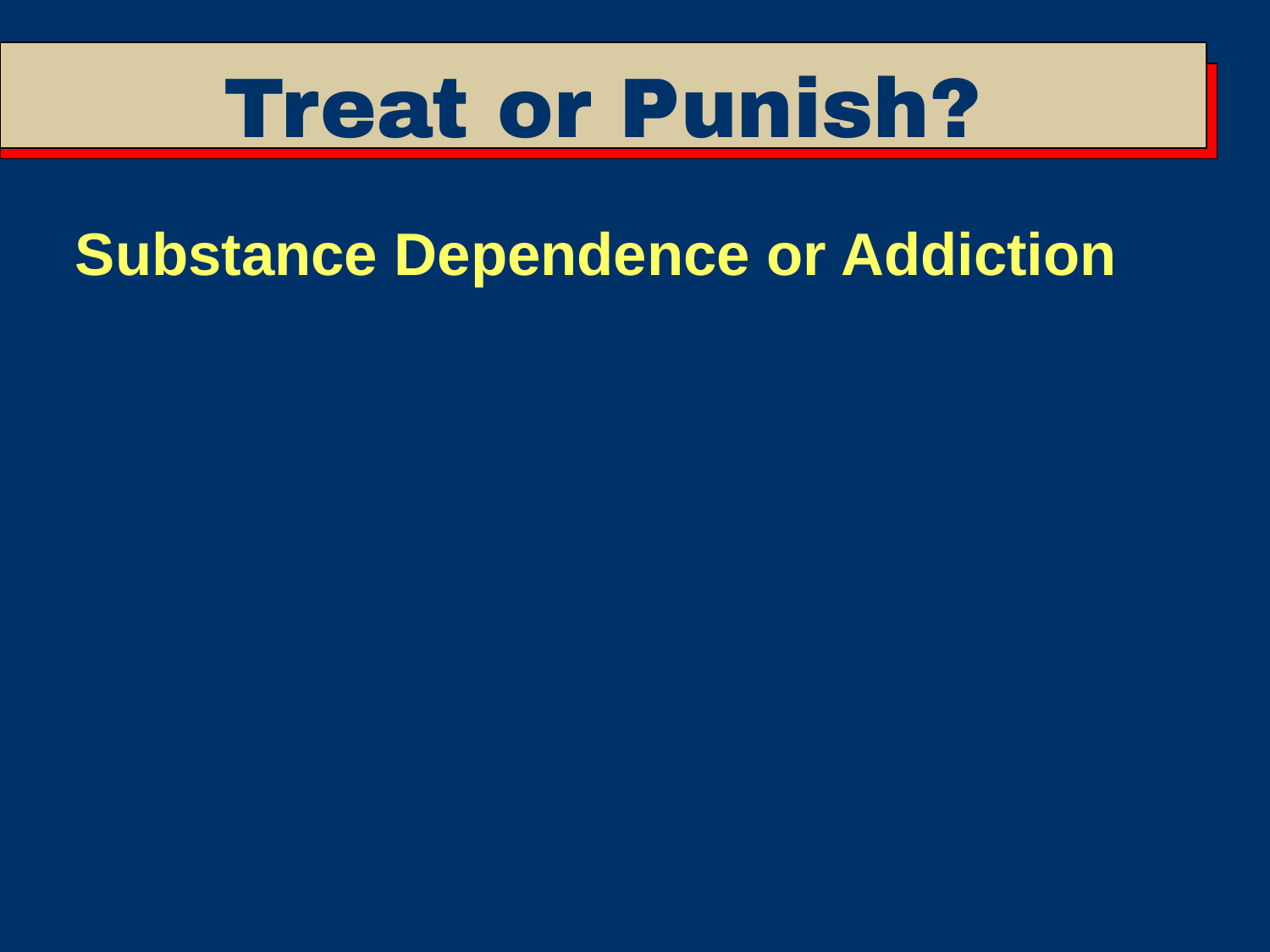

Treat or Punish?

   Substance Dependence or Addiction